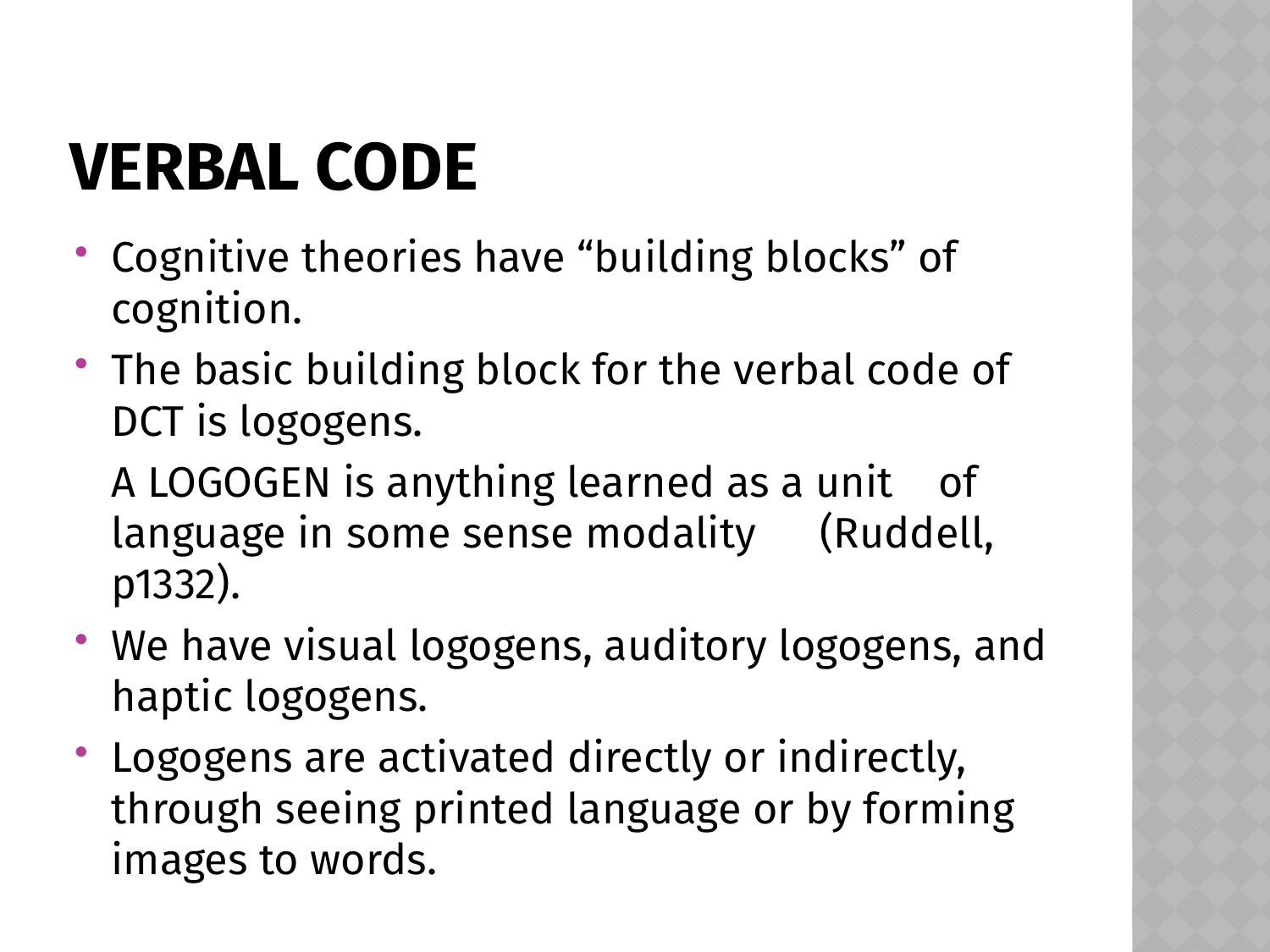

# Verbal code
Cognitive theories have “building blocks” of  cognition.
The basic building block for the verbal code of DCT is logogens.
		A LOGOGEN is anything learned as a unit 	of language in some sense modality 	(Ruddell, p1332).
We have visual logogens, auditory logogens, and haptic logogens.
Logogens are activated directly or indirectly, through seeing printed language or by forming images to words.